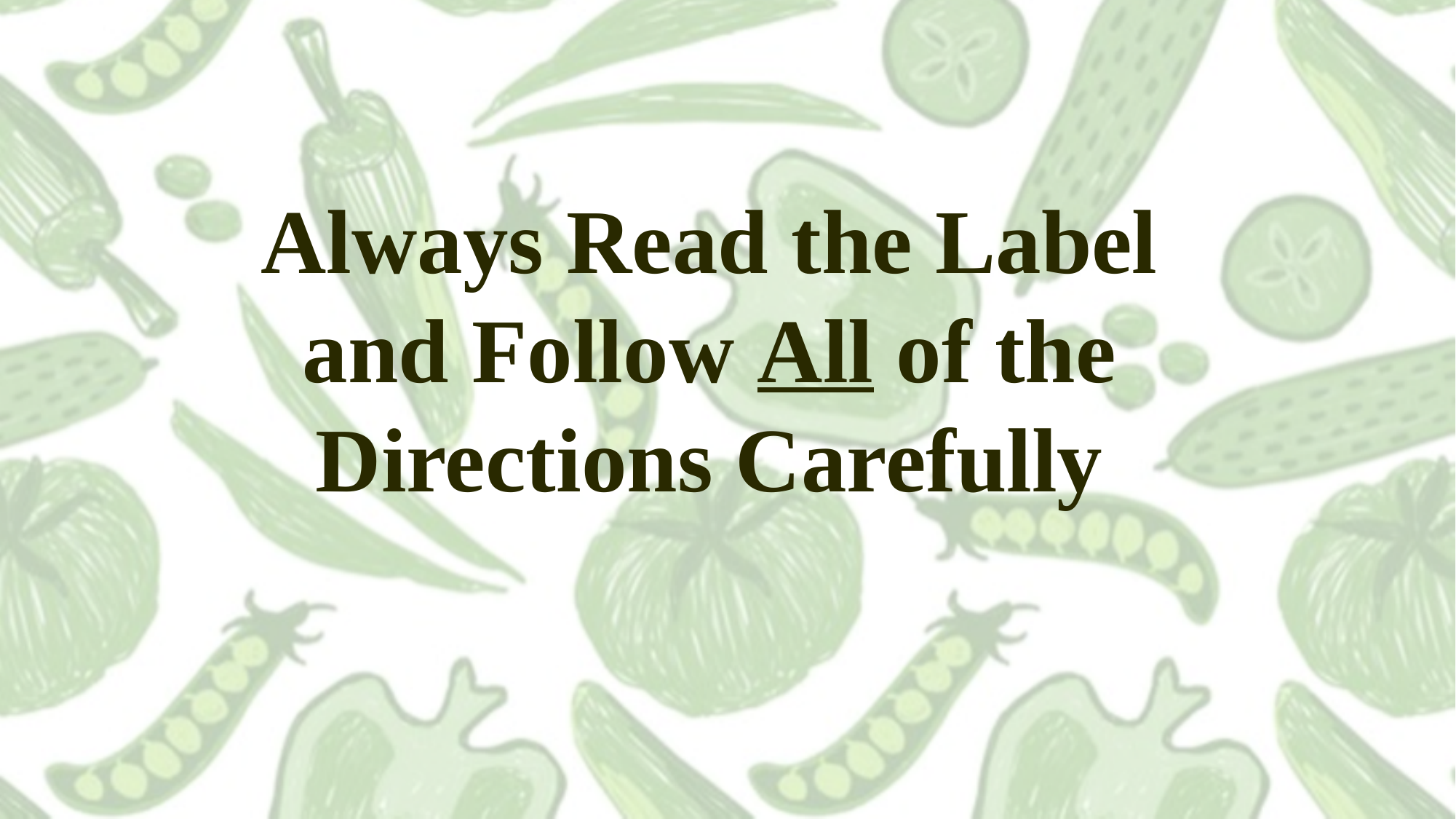

# Always Read the Label and Follow All of the Directions Carefully